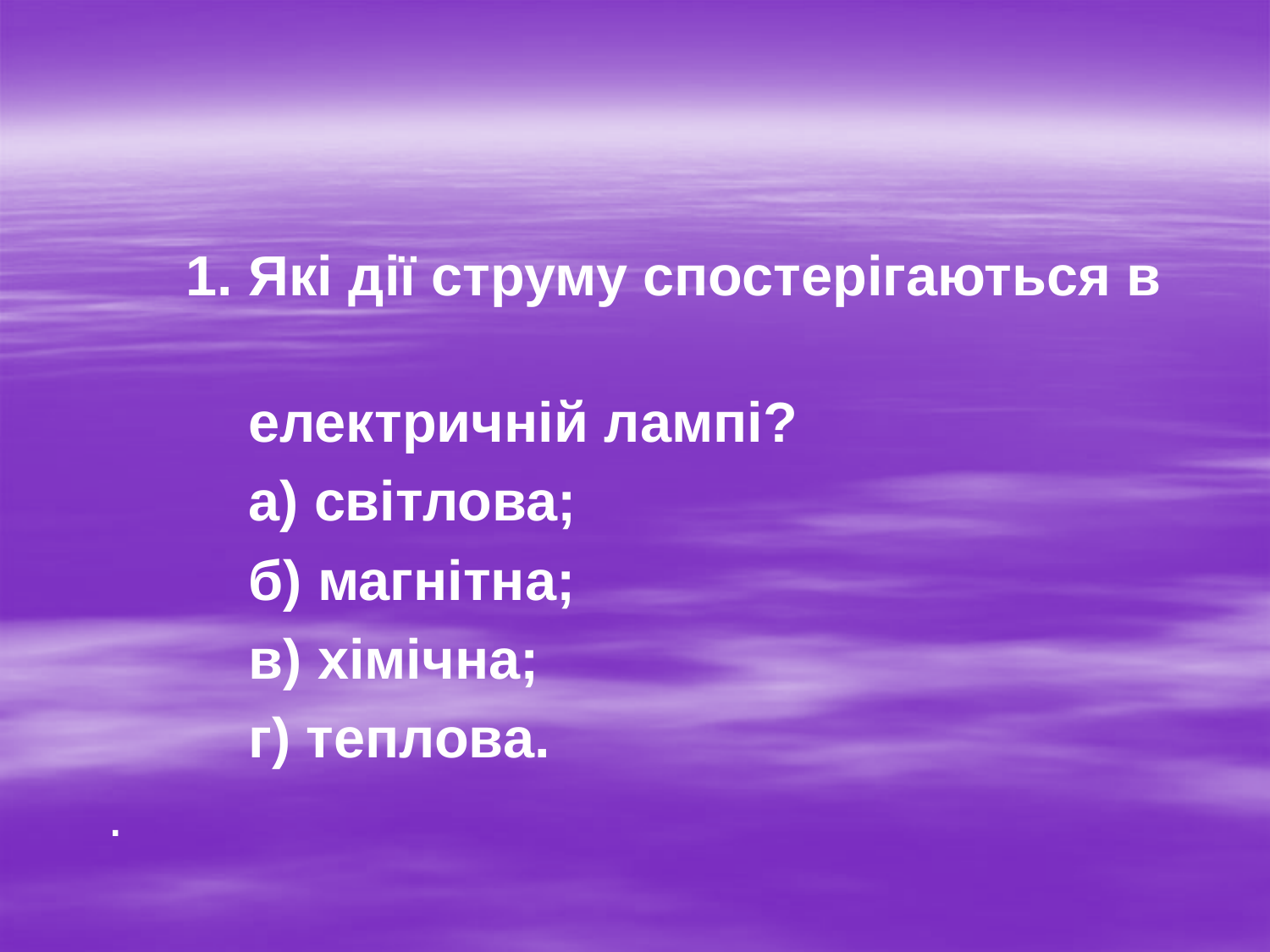

#
     1. Які дії струму спостерігаються в
         електричній лампі?
         а) світлова;
         б) магнітна;
         в) хімічна;
         г) теплова.
.